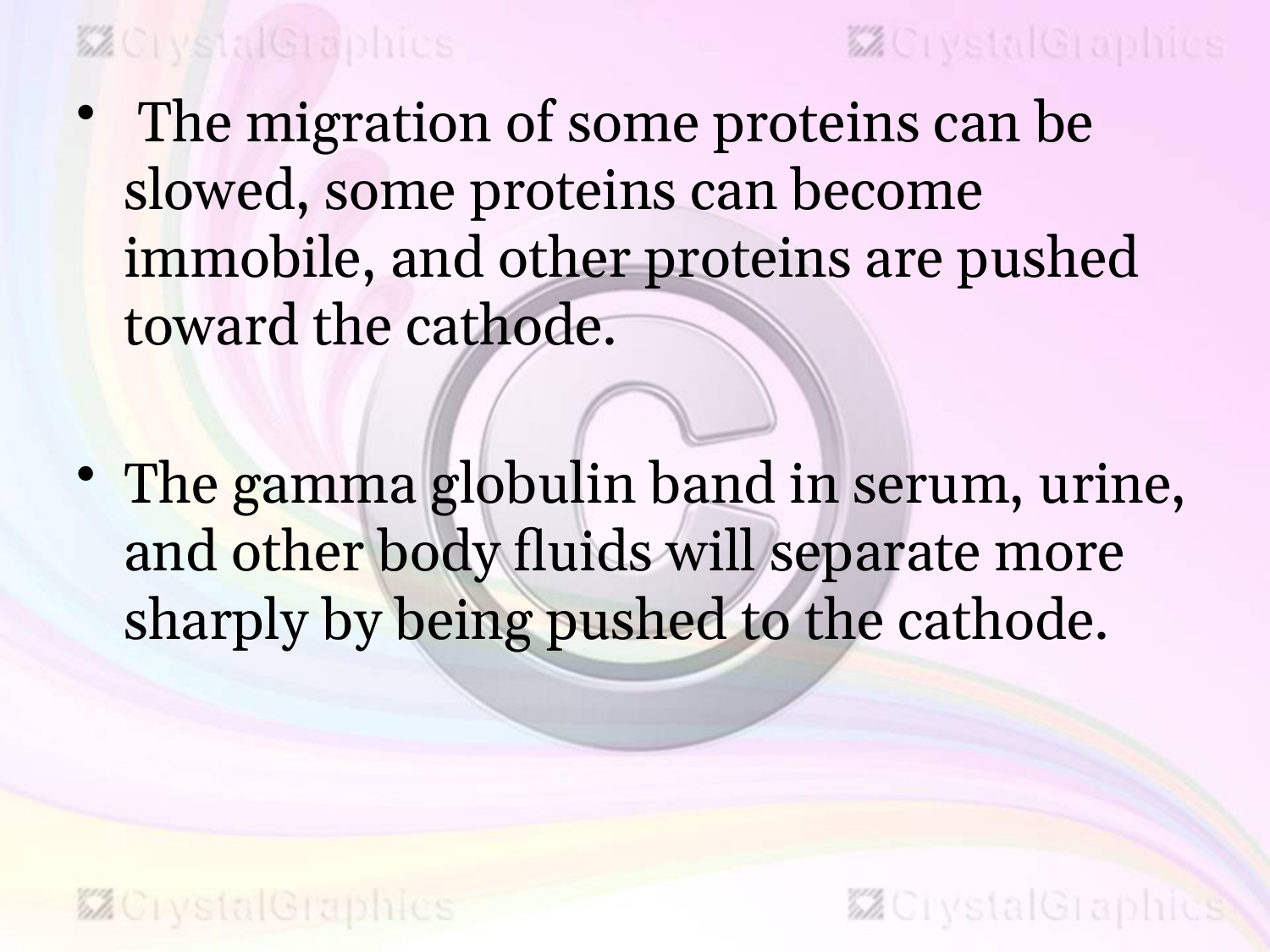

The migration of some proteins can be slowed, some proteins can become immobile, and other proteins are pushed toward the cathode.

The gamma globulin band in serum, urine, and other body fluids will separate more sharply by being pushed to the cathode.